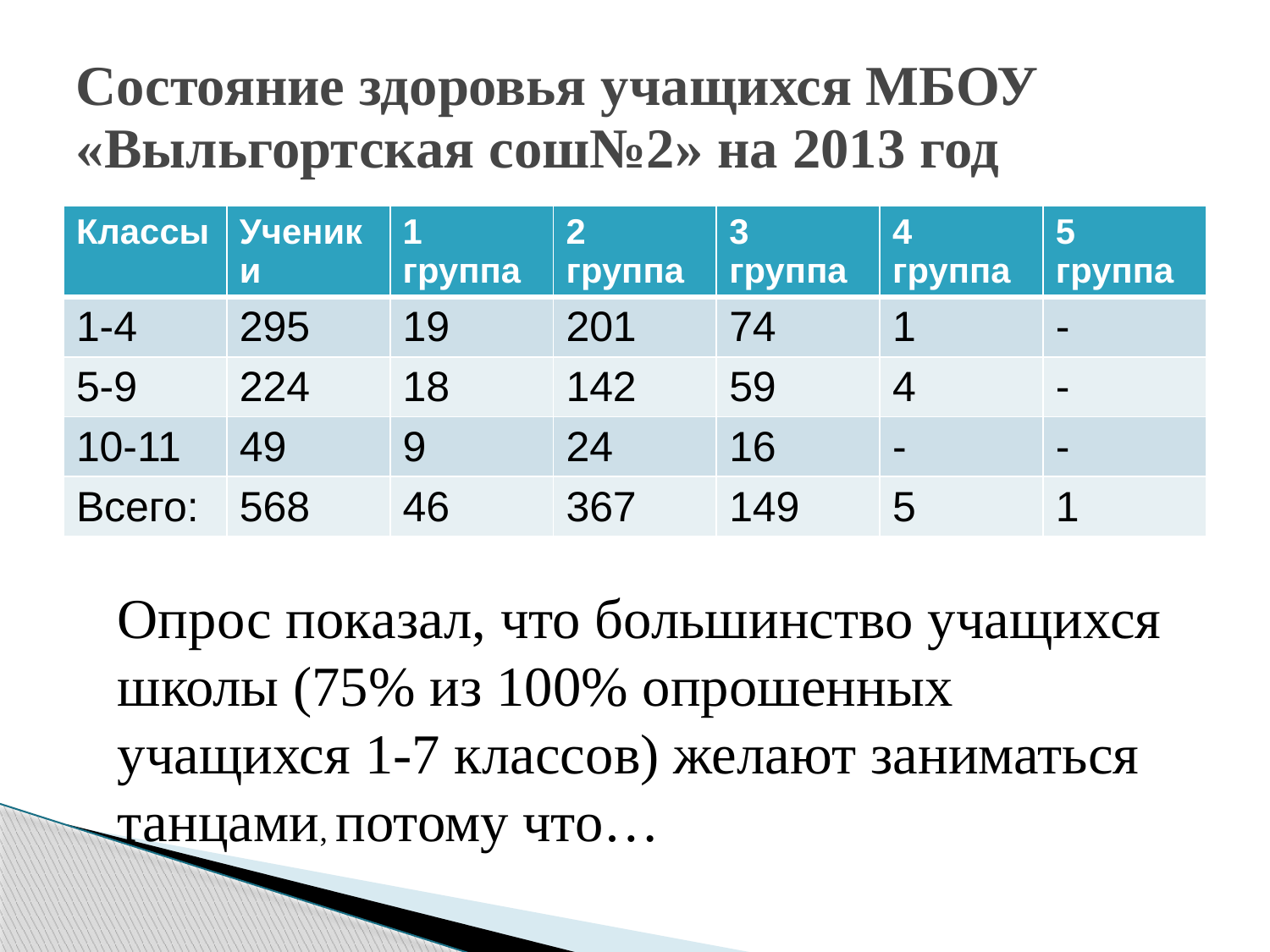

# Состояние здоровья учащихся МБОУ «Выльгортская сош№2» на 2013 год
| Классы | Ученики | 1 группа | 2 группа | 3 группа | 4 группа | 5 группа |
| --- | --- | --- | --- | --- | --- | --- |
| 1-4 | 295 | 19 | 201 | 74 | 1 | - |
| 5-9 | 224 | 18 | 142 | 59 | 4 | - |
| 10-11 | 49 | 9 | 24 | 16 | - | - |
| Всего: | 568 | 46 | 367 | 149 | 5 | 1 |
Опрос показал, что большинство учащихся школы (75% из 100% опрошенных учащихся 1-7 классов) желают заниматься танцами, потому что…